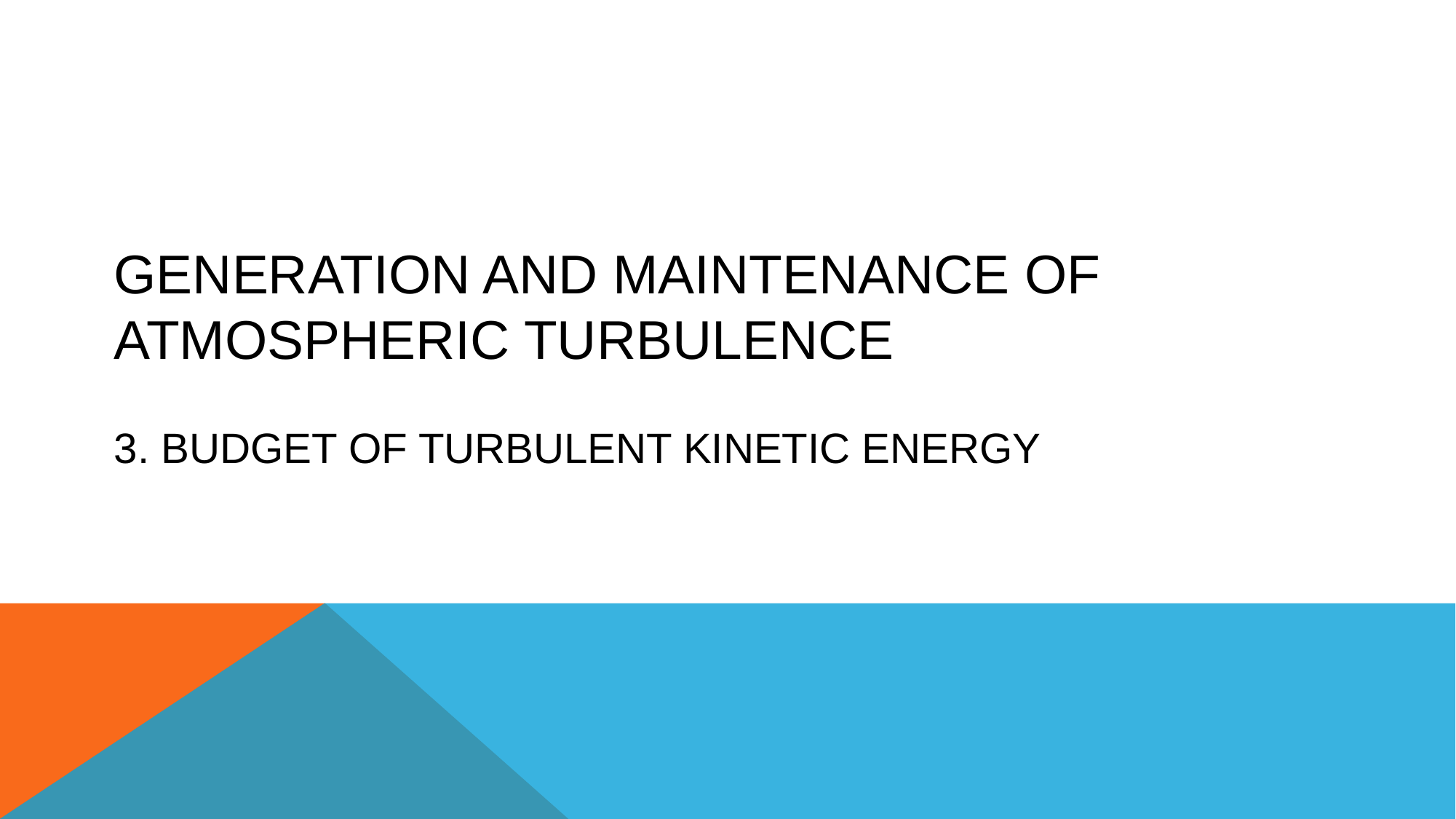

# Generation and maintenance of atmospheric turbulence 3. Budget of turbulent kinetic energy